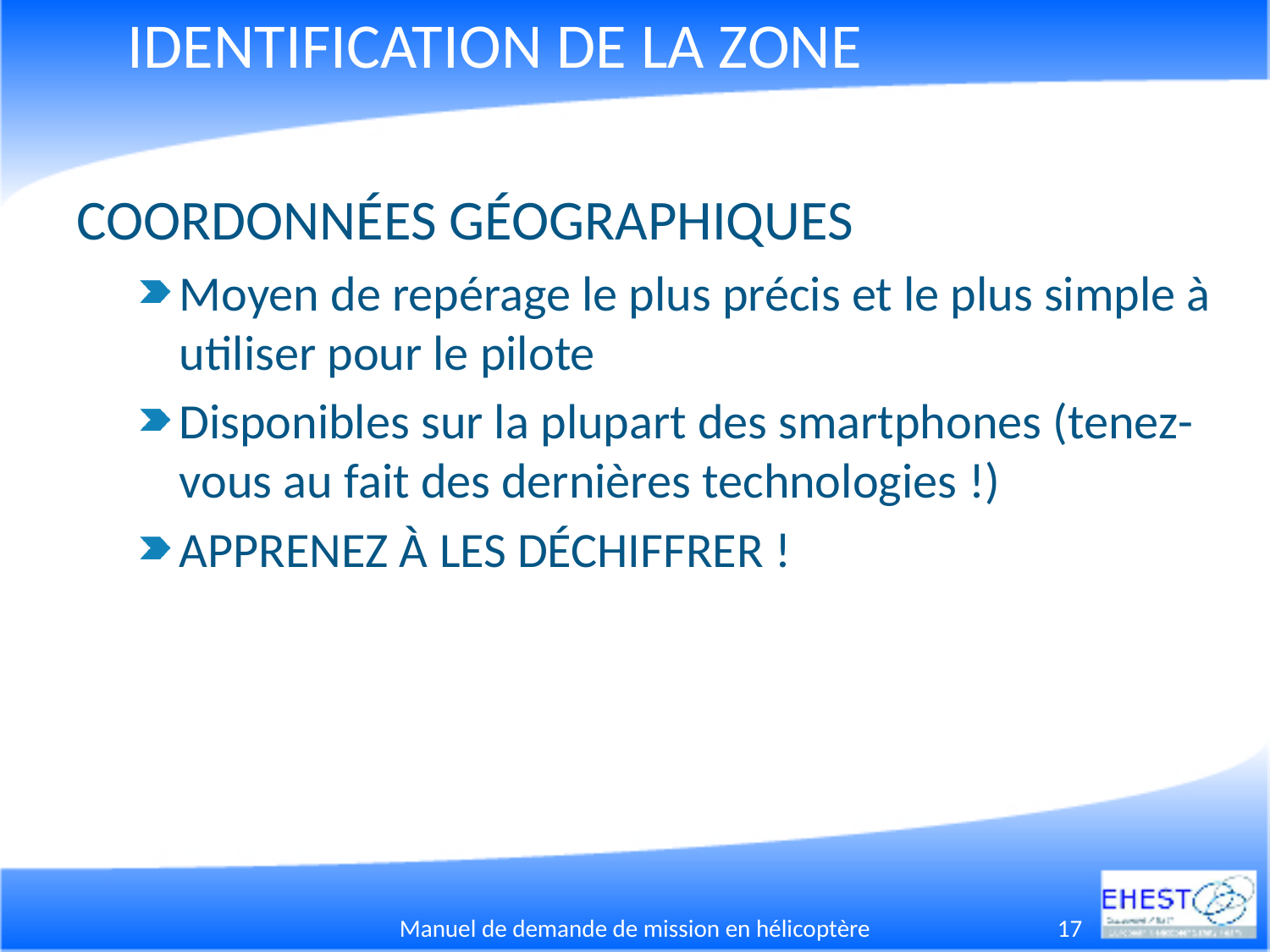

# IDENTIFICATION DE LA ZONE
COORDONNÉES GÉOGRAPHIQUES
Moyen de repérage le plus précis et le plus simple à utiliser pour le pilote
Disponibles sur la plupart des smartphones (tenez-vous au fait des dernières technologies !)
APPRENEZ À LES DÉCHIFFRER !
Manuel de demande de mission en hélicoptère
17